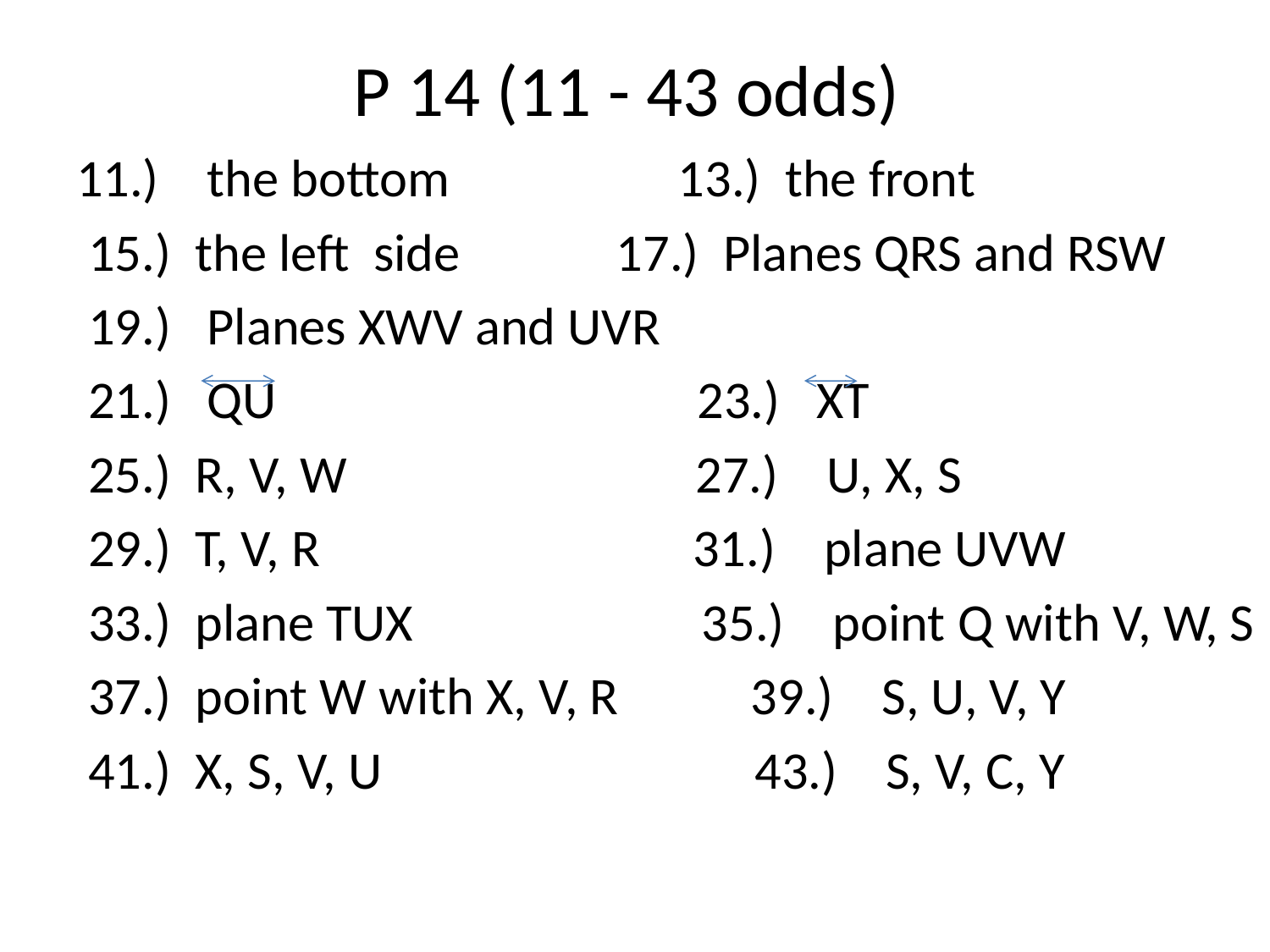

# P 14 (11 - 43 odds)
11.)    the bottom                   13.)  the front
 15.)  the left  side             17.)  Planes QRS and RSW
 19.)   Planes XWV and UVR
 21.)   QU                                   23.)   XT
 25.)  R, V, W                             27.)    U, X, S
 29.)  T, V, R                               31.)    plane UVW
 33.)  plane TUX                        35.)    point Q with V, W, S
 37.)  point W with X, V, R           39.)    S, U, V, Y
 41.)  X, S, V, U                               43.)    S, V, C, Y